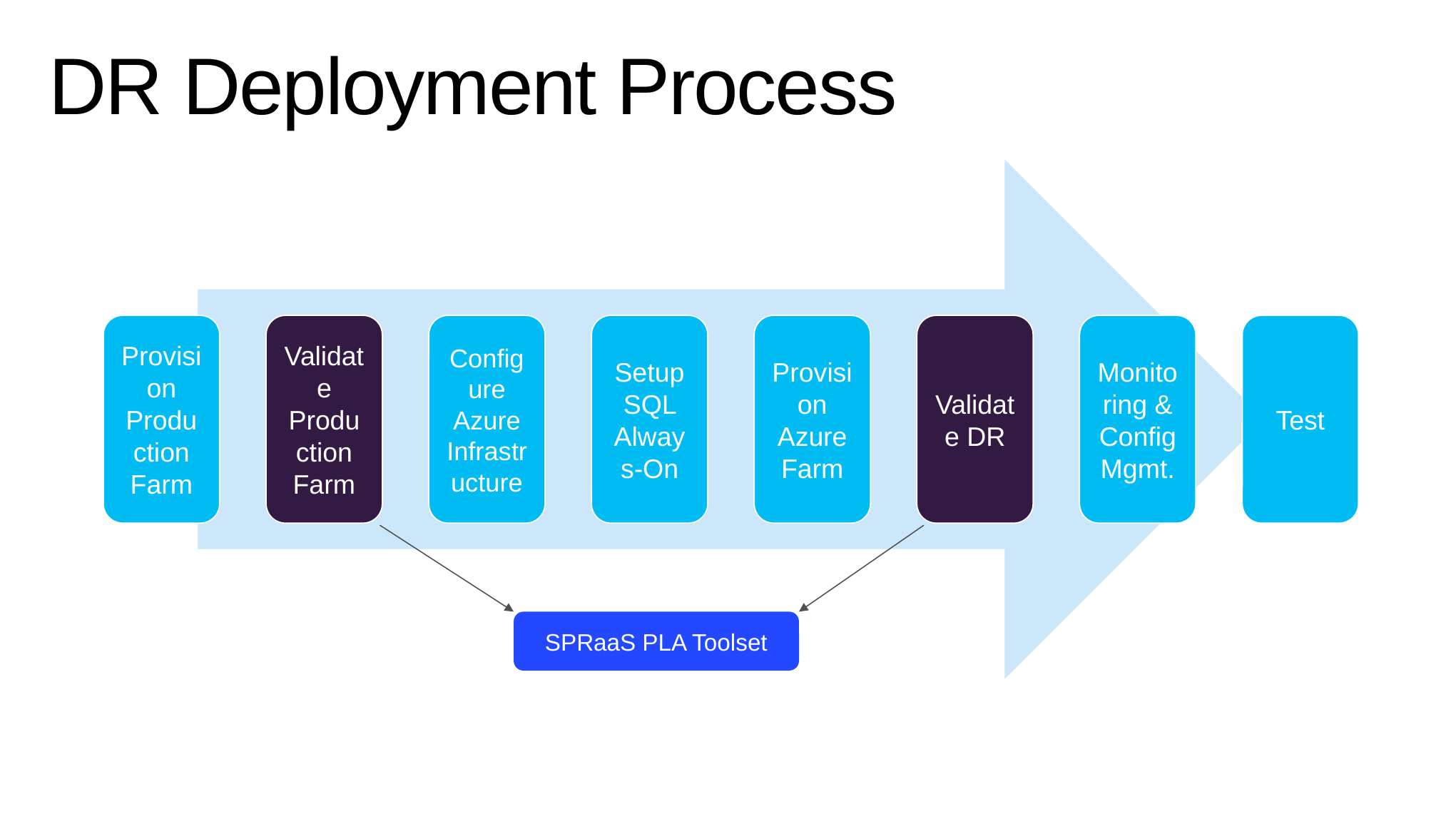

# DR Deployment Process
Provision Production Farm
Validate Production Farm
Provision Azure Farm
Validate DR
Monitoring & Config Mgmt.
Test
Setup SQL Always-On
Configure Azure Infrastructure
SPRaaS PLA Toolset
SPRaaS Service